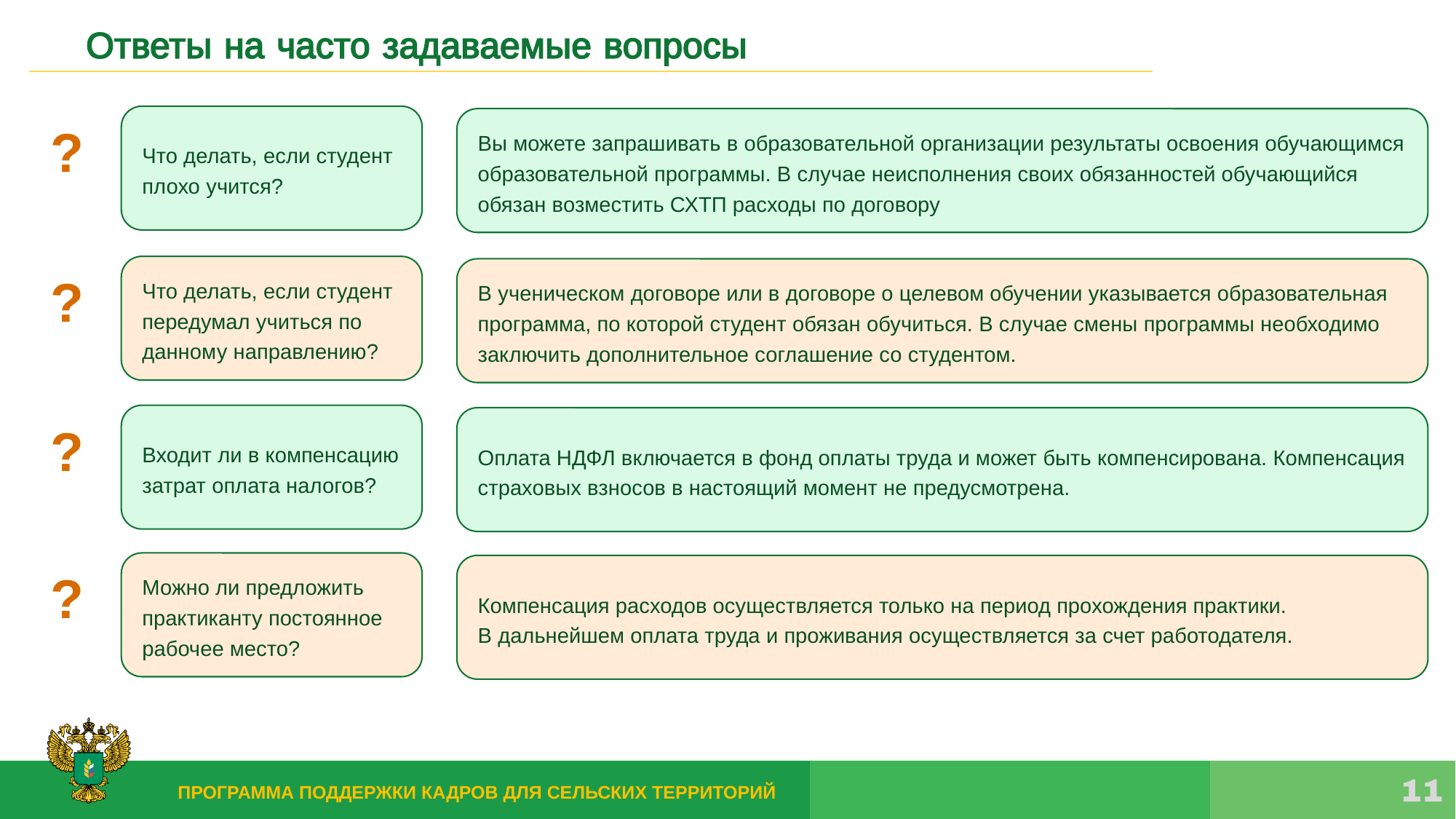

Ответы на часто задаваемые вопросы
Что делать, если студент плохо учится?
Вы можете запрашивать в образовательной организации результаты освоения обучающимся образовательной программы. В случае неисполнения своих обязанностей обучающийся обязан возместить СХТП расходы по договору
?
Что делать, если студент передумал учиться по данному направлению?
В ученическом договоре или в договоре о целевом обучении указывается образовательная программа, по которой студент обязан обучиться. В случае смены программы необходимо заключить дополнительное соглашение со студентом.
?
Входит ли в компенсацию затрат оплата налогов?
Оплата НДФЛ включается в фонд оплаты труда и может быть компенсирована. Компенсация страховых взносов в настоящий момент не предусмотрена.
?
Можно ли предложить практиканту постоянное рабочее место?
Компенсация расходов осуществляется только на период прохождения практики.
В дальнейшем оплата труда и проживания осуществляется за счет работодателя.
?
11
ПРОГРАММА ПОДДЕРЖКИ КАДРОВ ДЛЯ СЕЛЬСКИХ ТЕРРИТОРИЙ